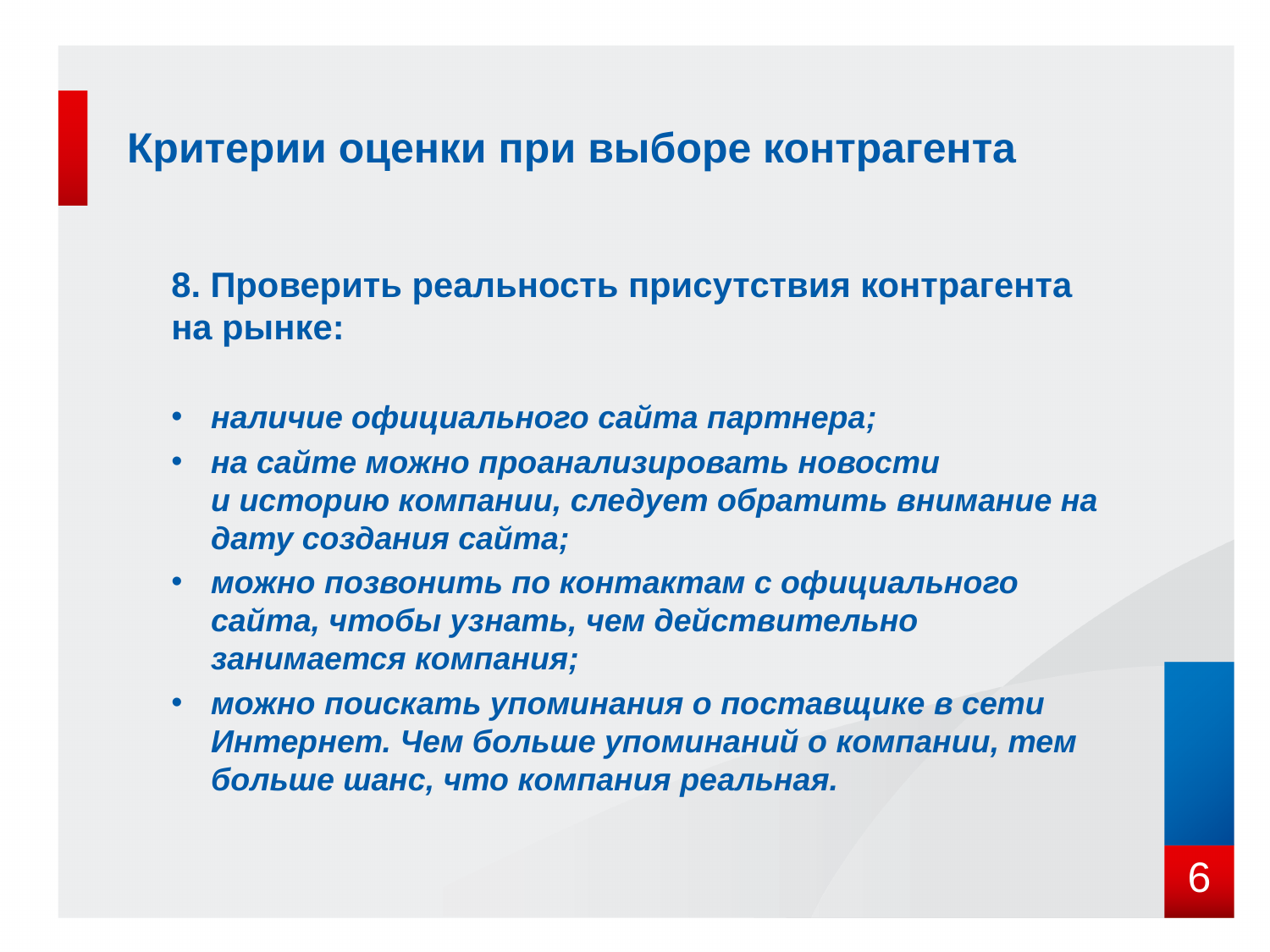

# Критерии оценки при выборе контрагента

8. Проверить реальность присутствия контрагента на рынке:

наличие официального сайта партнера;
на сайте можно проанализировать новости и историю компании, следует обратить внимание на дату создания сайта;
можно позвонить по контактам с официального сайта, чтобы узнать, чем действительно занимается компания;
можно поискать упоминания о поставщике в сети Интернет. Чем больше упоминаний о компании, тем больше шанс, что компания реальная.

6